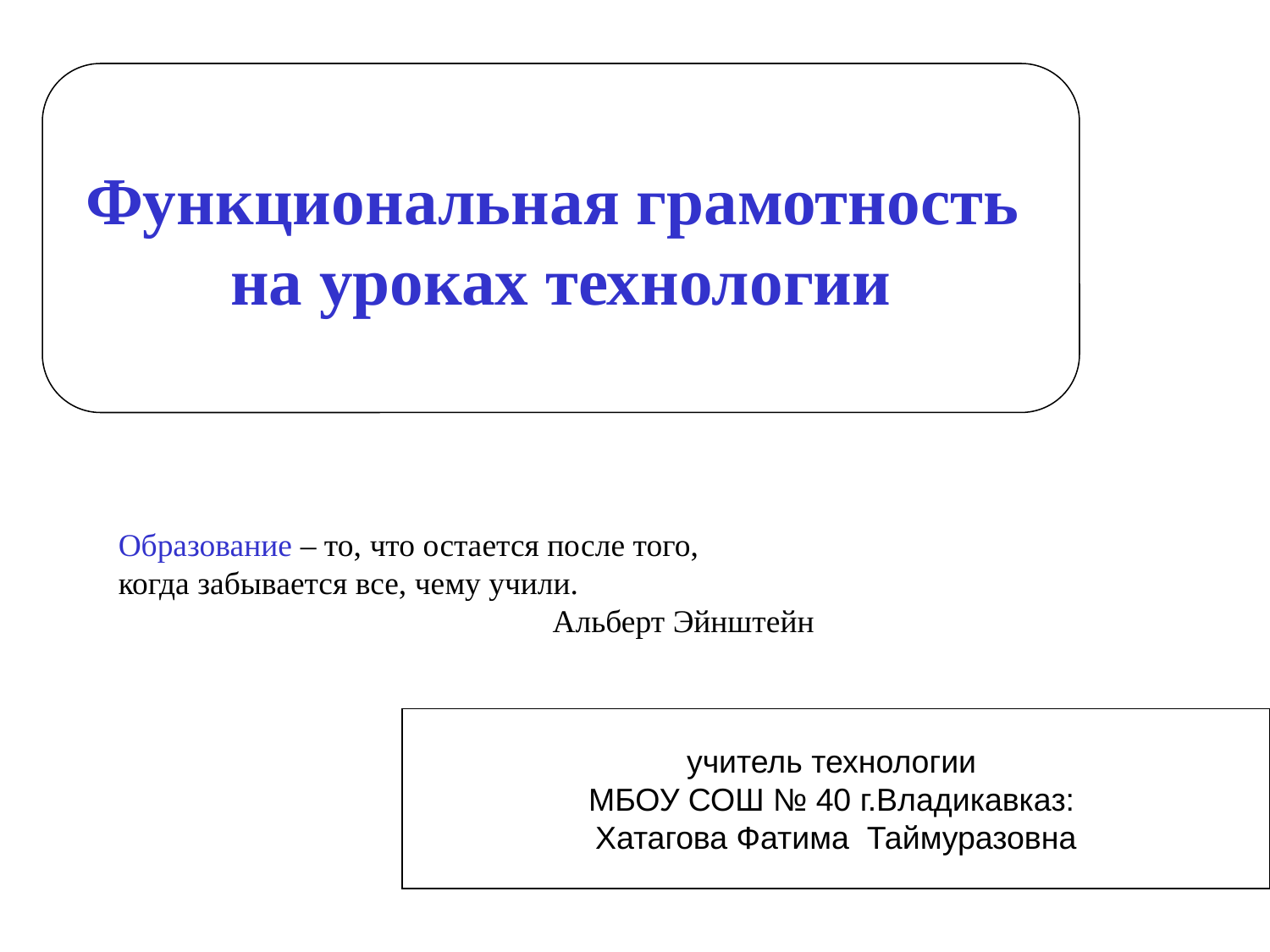

Функциональная грамотность
на уроках технологии
Образование – то, что остается после того,
когда забывается все, чему учили.
                                                      Альберт Эйнштейн
учитель технологии
МБОУ СОШ № 40 г.Владикавказ:
Хатагова Фатима  Таймуразовна